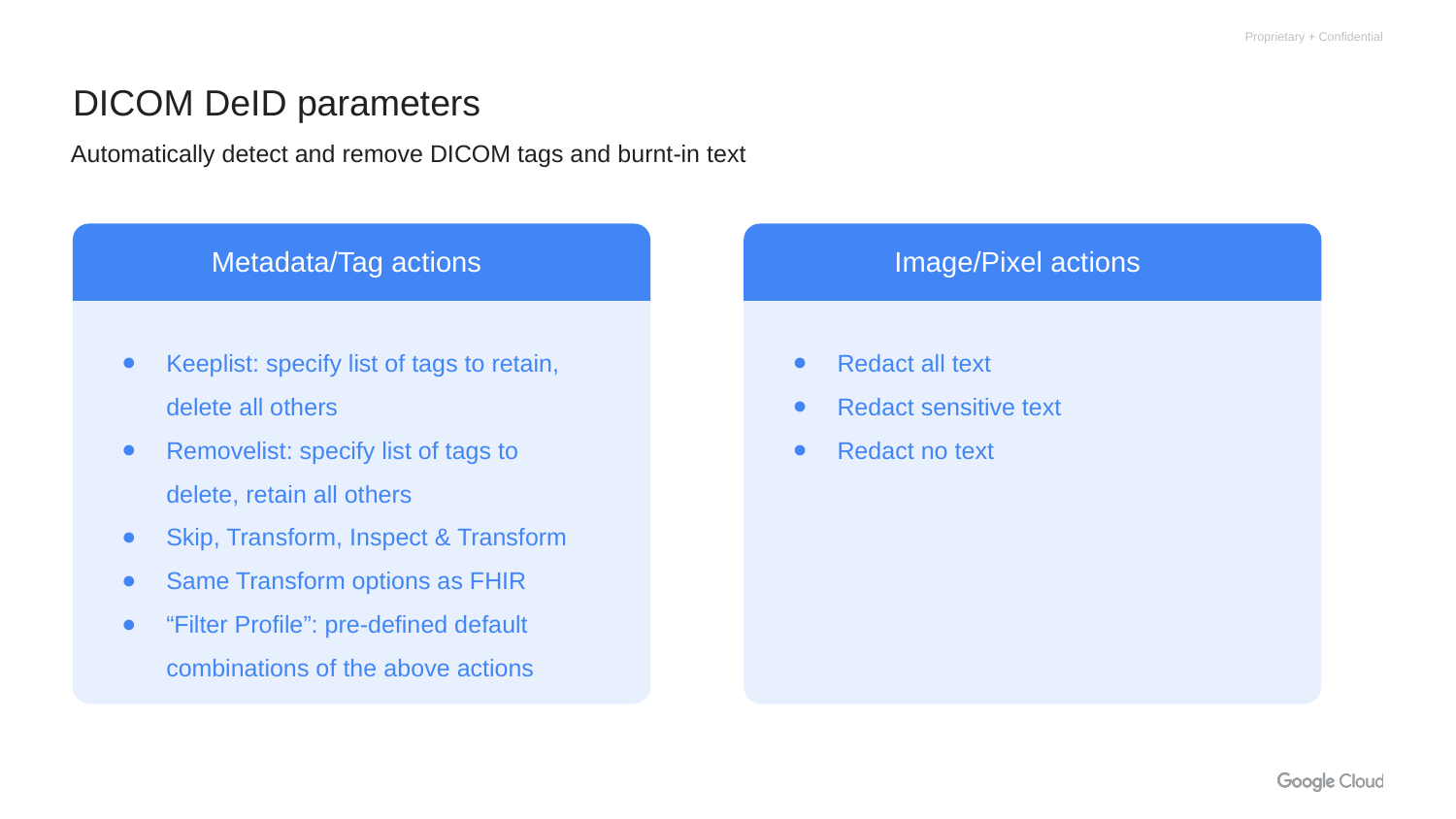

# DICOM DeID parameters
Automatically detect and remove DICOM tags and burnt-in text

Metadata/Tag actions

Image/Pixel actions

Keeplist: specify list of tags to retain, delete all others
Removelist: specify list of tags to delete, retain all others
Skip, Transform, Inspect & Transform
Same Transform options as FHIR
“Filter Profile”: pre-defined default combinations of the above actions

Redact all text
Redact sensitive text
Redact no text